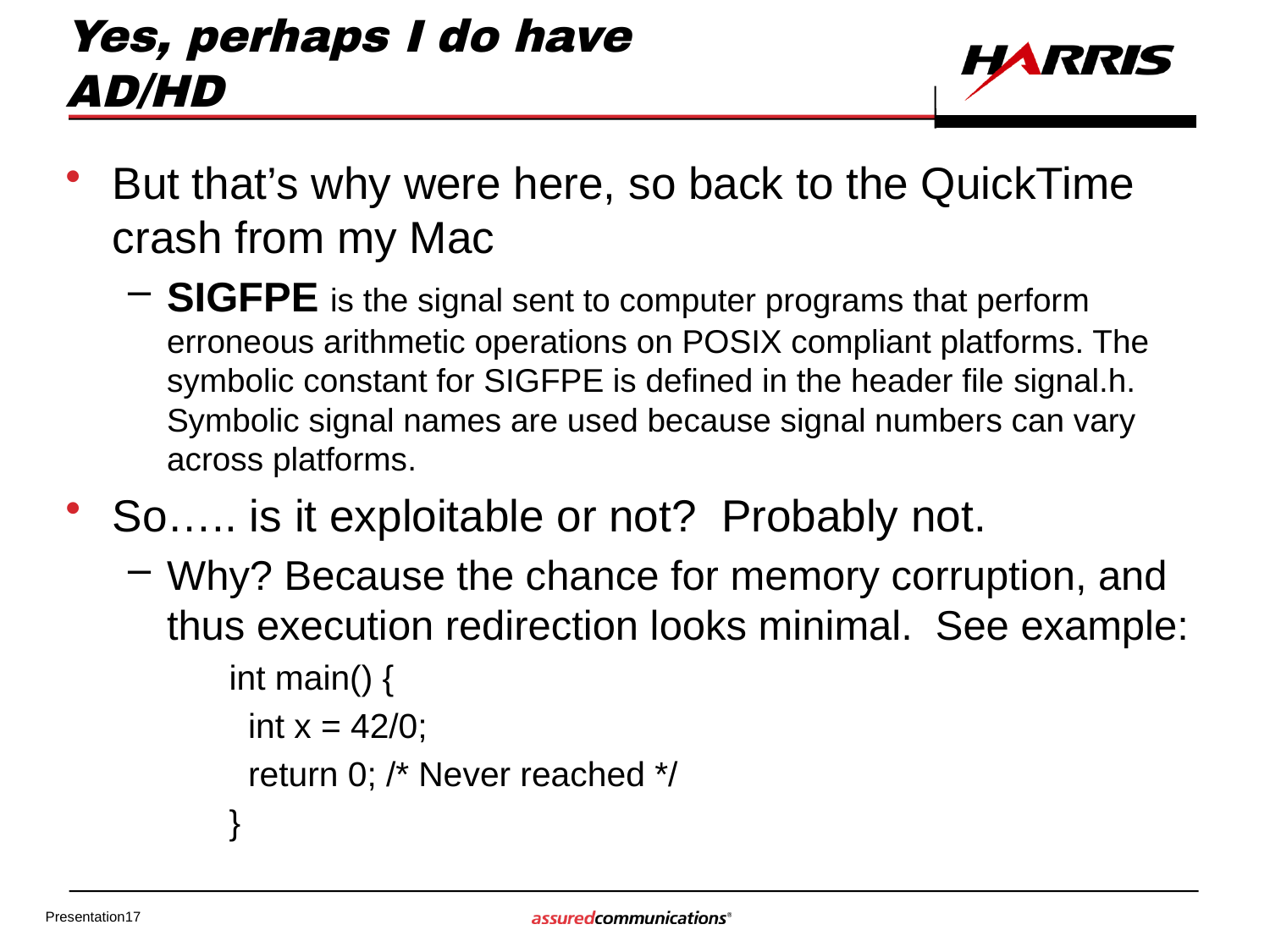

# Yes, perhaps I do have AD/HD
But that’s why were here, so back to the QuickTime crash from my Mac
SIGFPE is the signal sent to computer programs that perform erroneous arithmetic operations on POSIX compliant platforms. The symbolic constant for SIGFPE is defined in the header file signal.h. Symbolic signal names are used because signal numbers can vary across platforms.
So….. is it exploitable or not?  Probably not.
Why? Because the chance for memory corruption, and thus execution redirection looks minimal.  See example:
int main() {
  int x = 42/0;
  return 0; /* Never reached */
}